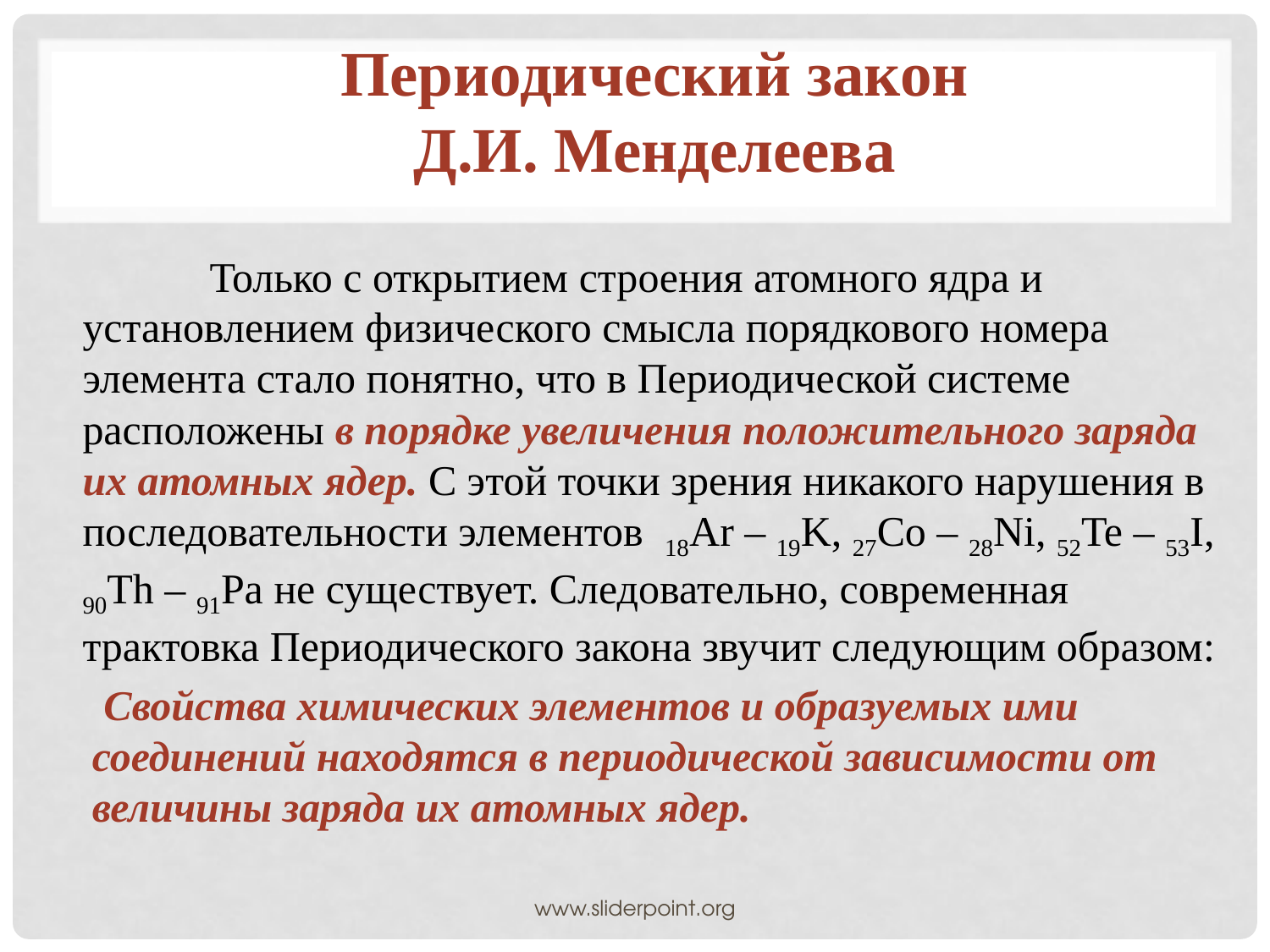

Периодический закон
Д.И. Менделеева
	Только с открытием строения атомного ядра и установлением физического смысла порядкового номера элемента стало понятно, что в Периодической системе расположены в порядке увеличения положительного заряда их атомных ядер. С этой точки зрения никакого нарушения в последовательности элементов  18Ar – 19K, 27Co – 28Ni, 52Te – 53I, 90Th – 91Pa не существует. Следовательно, современная трактовка Периодического закона звучит следующим образом:
 Свойства химических элементов и образуемых ими соединений находятся в периодической зависимости от величины заряда их атомных ядер.
www.sliderpoint.org